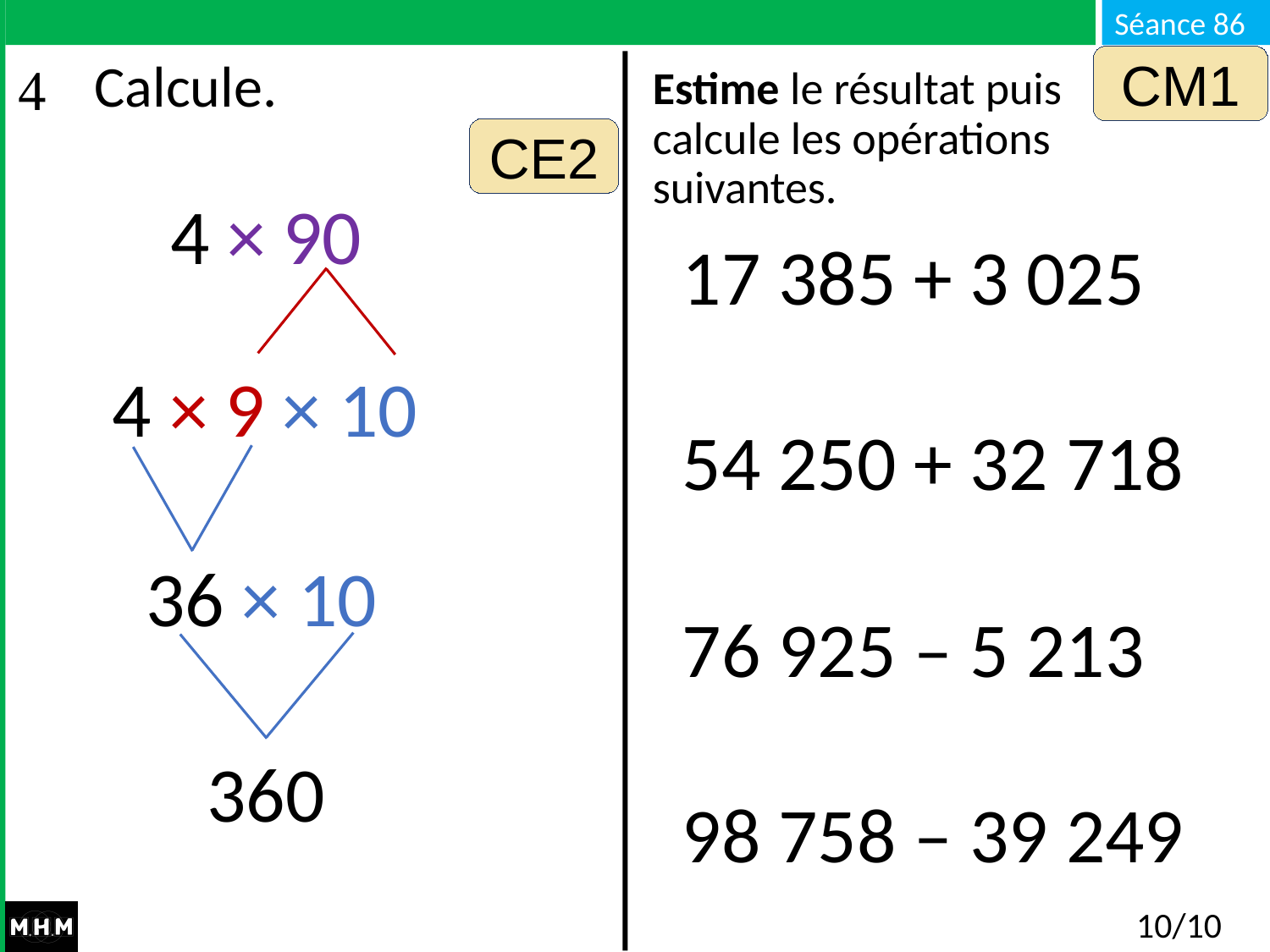

CM1
Calcule.

Estime le résultat puis
calcule les opérations suivantes.
CE2
4 × 90
17 385 + 3 025

54 250 + 32 718

76 925 – 5 213

98 758 – 39 249
4 × 9 × 10
36 × 10
360
# 10/10